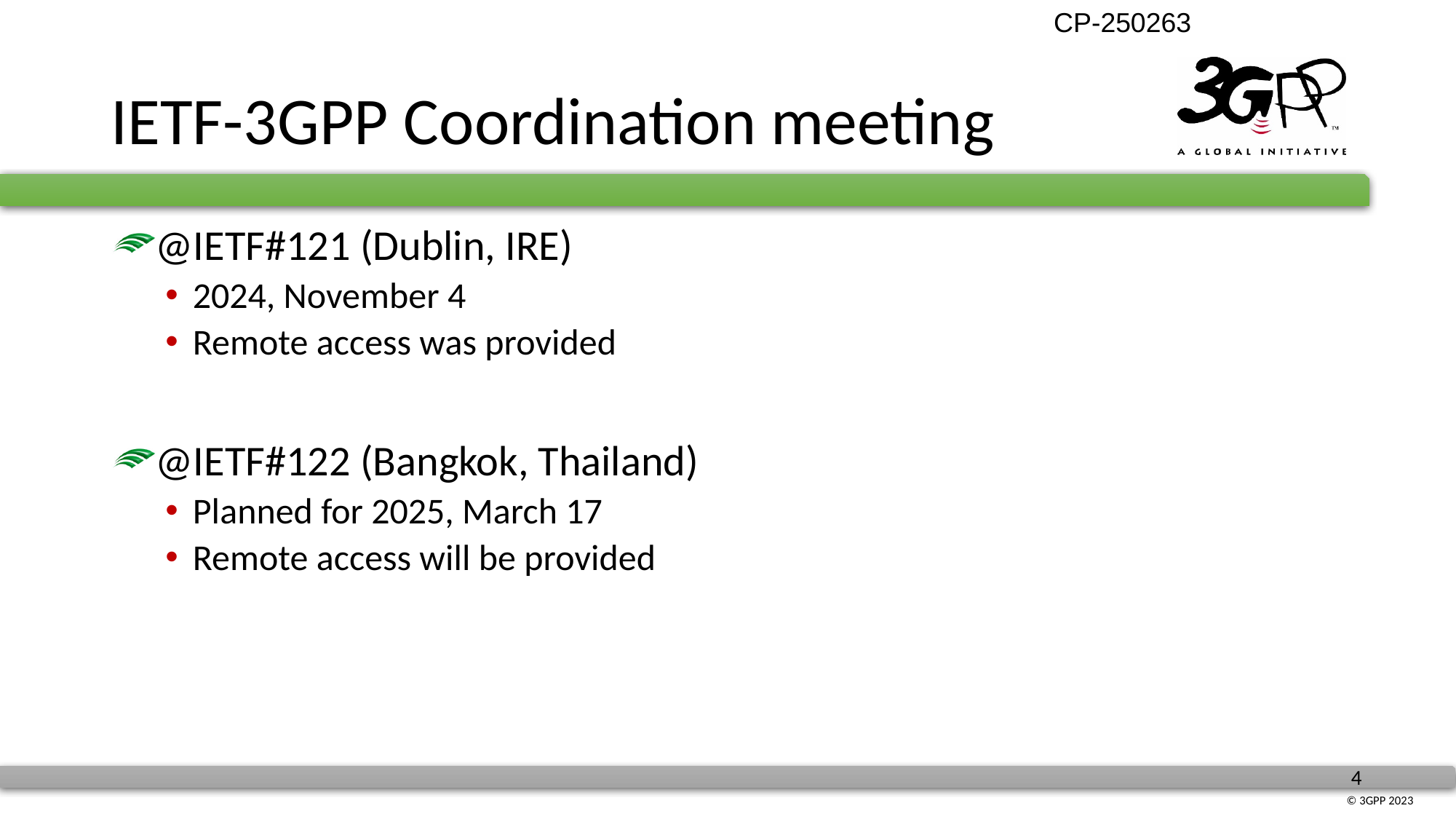

# IETF-3GPP Coordination meeting
@IETF#121 (Dublin, IRE)
2024, November 4
Remote access was provided

@IETF#122 (Bangkok, Thailand)
Planned for 2025, March 17
Remote access will be provided